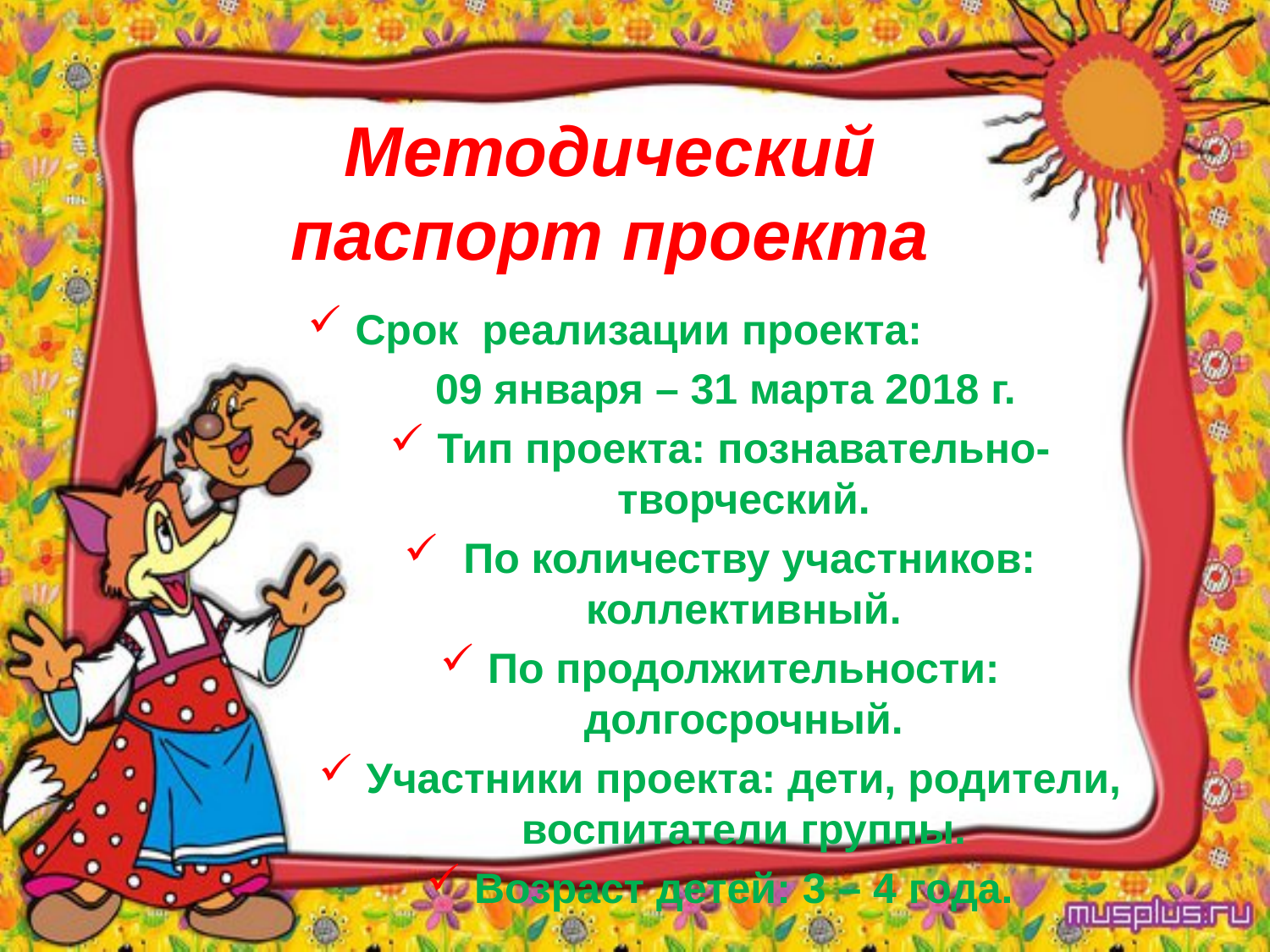

# Методический паспорт проекта
Срок  реализации проекта:
 09 января – 31 марта 2018 г.
Тип проекта: познавательно-творческий.
 По количеству участников: коллективный.
По продолжительности: долгосрочный.
Участники проекта: дети, родители, воспитатели группы.
Возраст детей: 3 – 4 года.